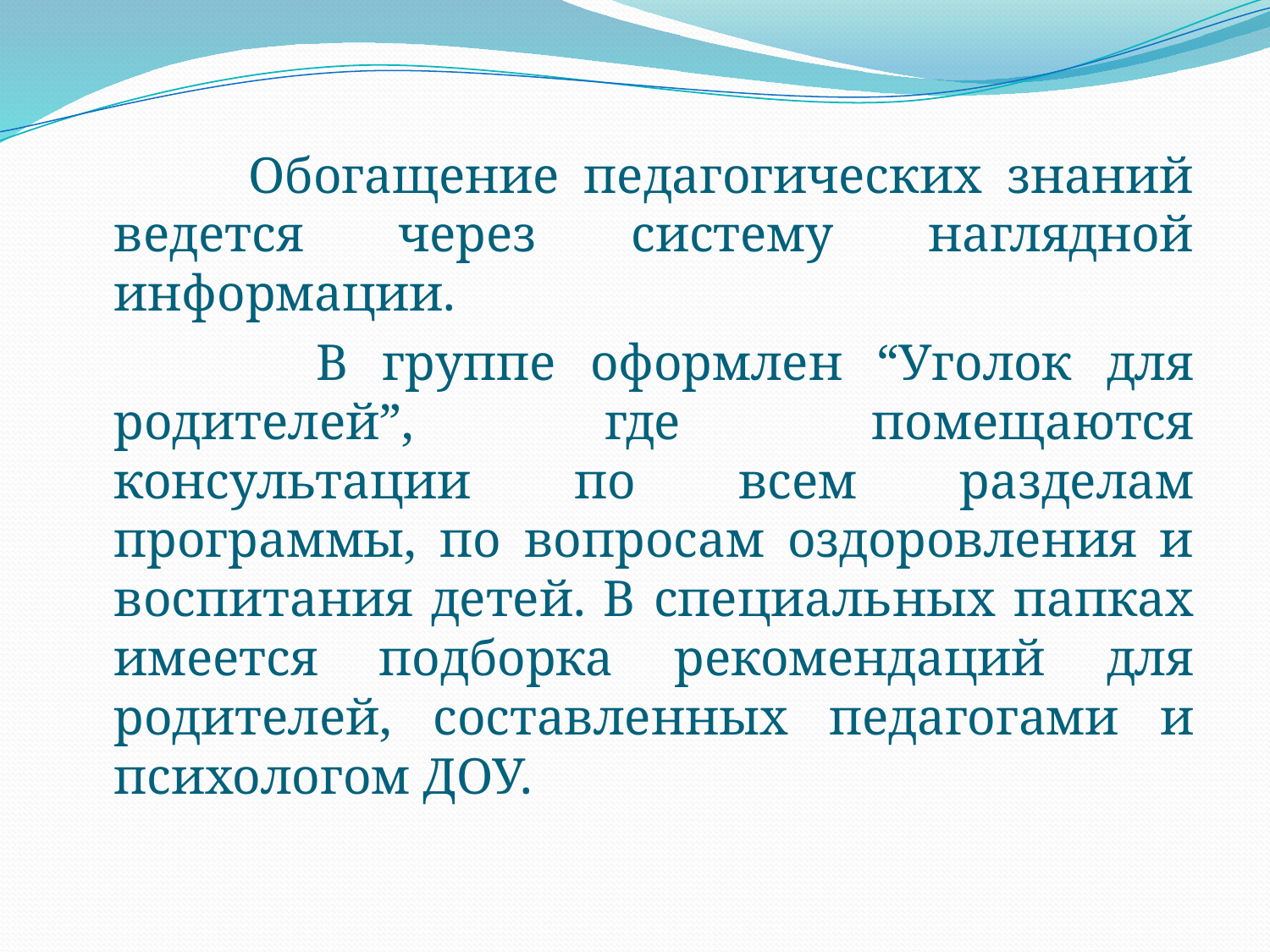

Обогащение педагогических знаний ведется через систему наглядной информации.
       В группе оформлен “Уголок для родителей”, где помещаются консультации по всем разделам программы, по вопросам оздоровления и воспитания детей. В специальных папках имеется подборка рекомендаций для родителей, составленных педагогами и психологом ДОУ.